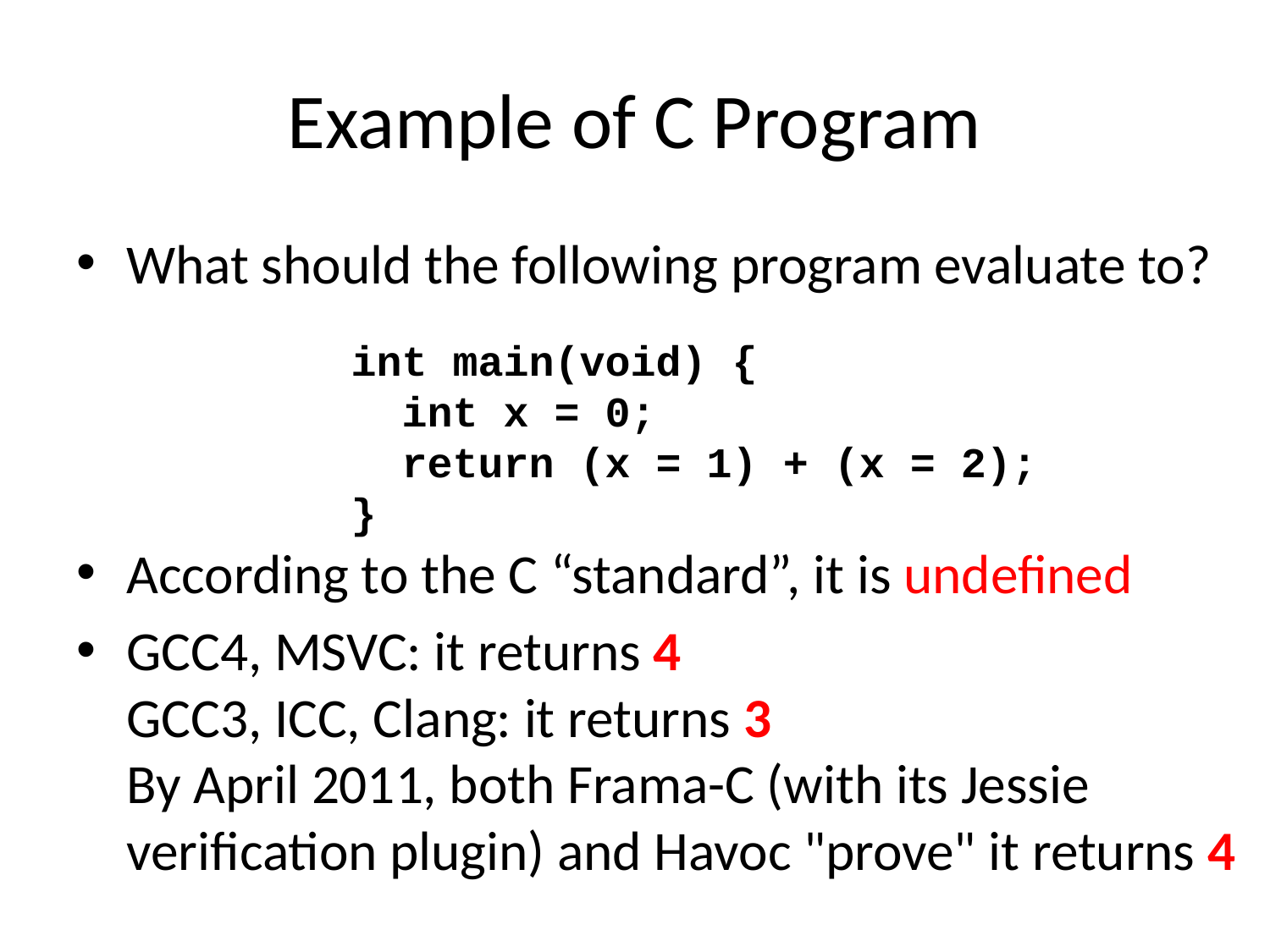

# Example of C Program
What should the following program evaluate to?

According to the C “standard”, it is undefined
GCC4, MSVC: it returns 4
GCC3, ICC, Clang: it returns 3
By April 2011, both Frama-C (with its Jessie verification plugin) and Havoc "prove" it returns 4
int main(void) {
  int x = 0;
  return (x = 1) + (x = 2);
}